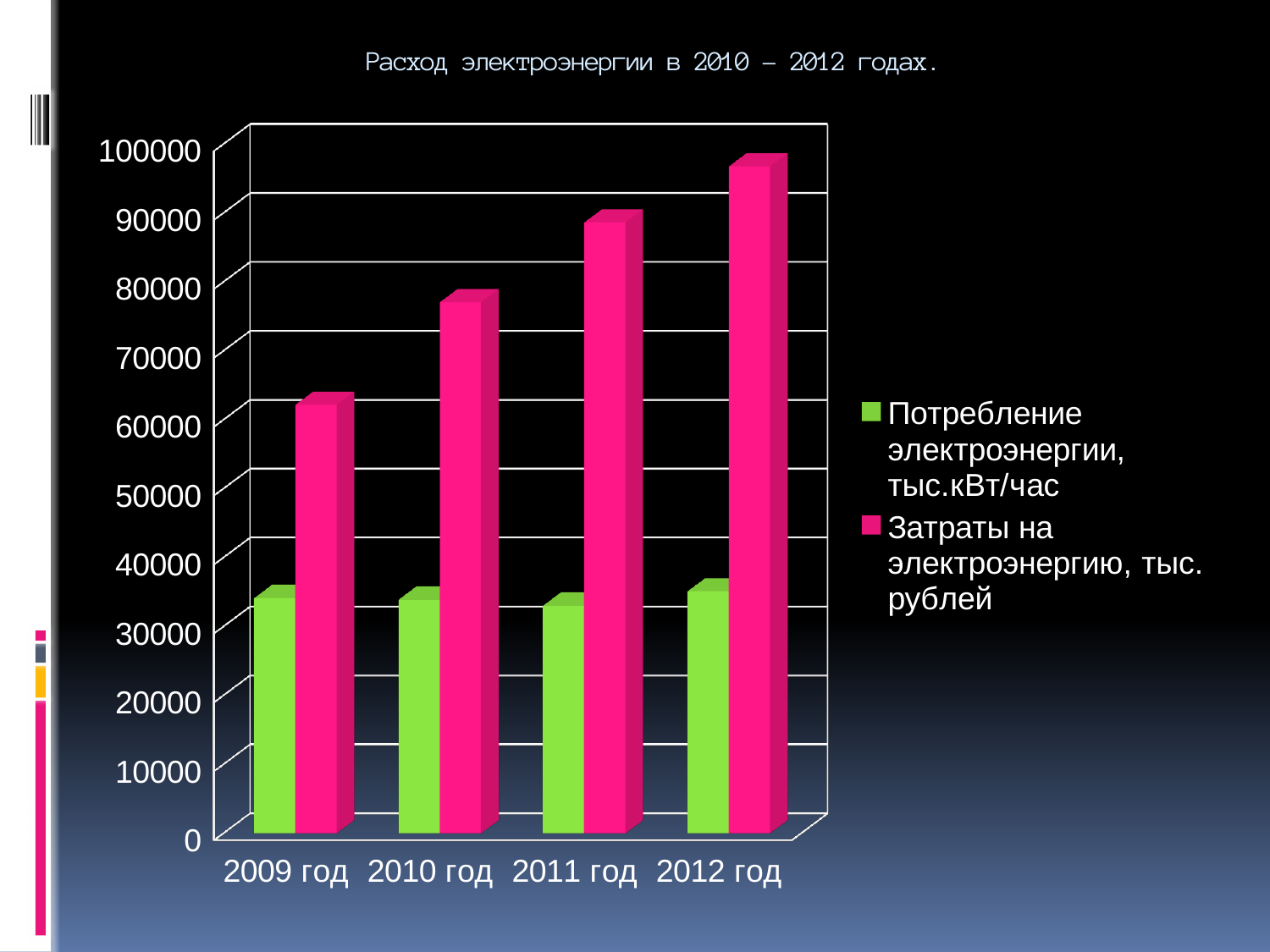

# Расход электроэнергии в 2010 – 2012 годах.

[unsupported chart]